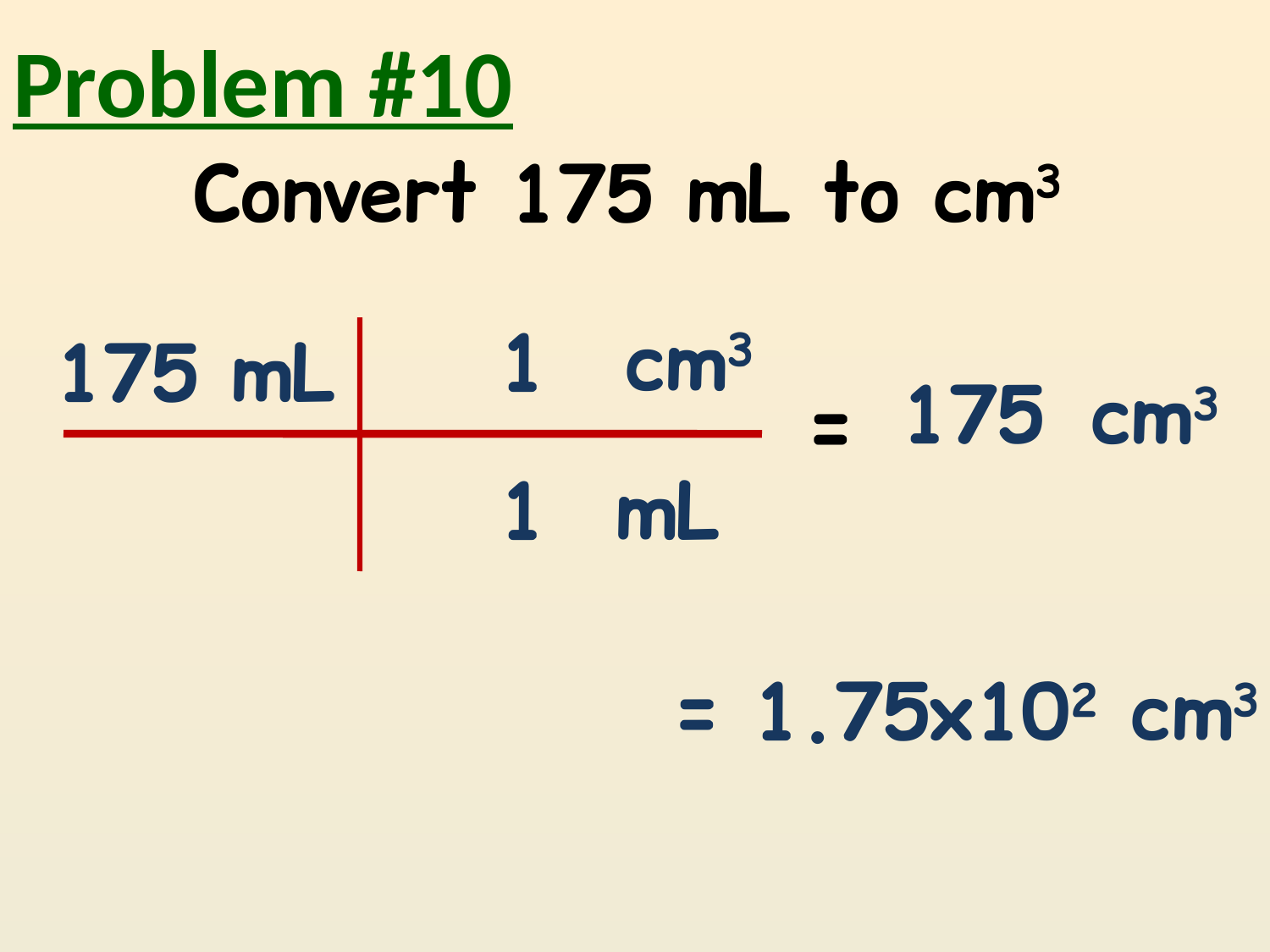

# Problem #10
Convert 175 mL to cm3
cm3
1
175 mL
175
cm3
=
1
mL
= 1.75x102 cm3